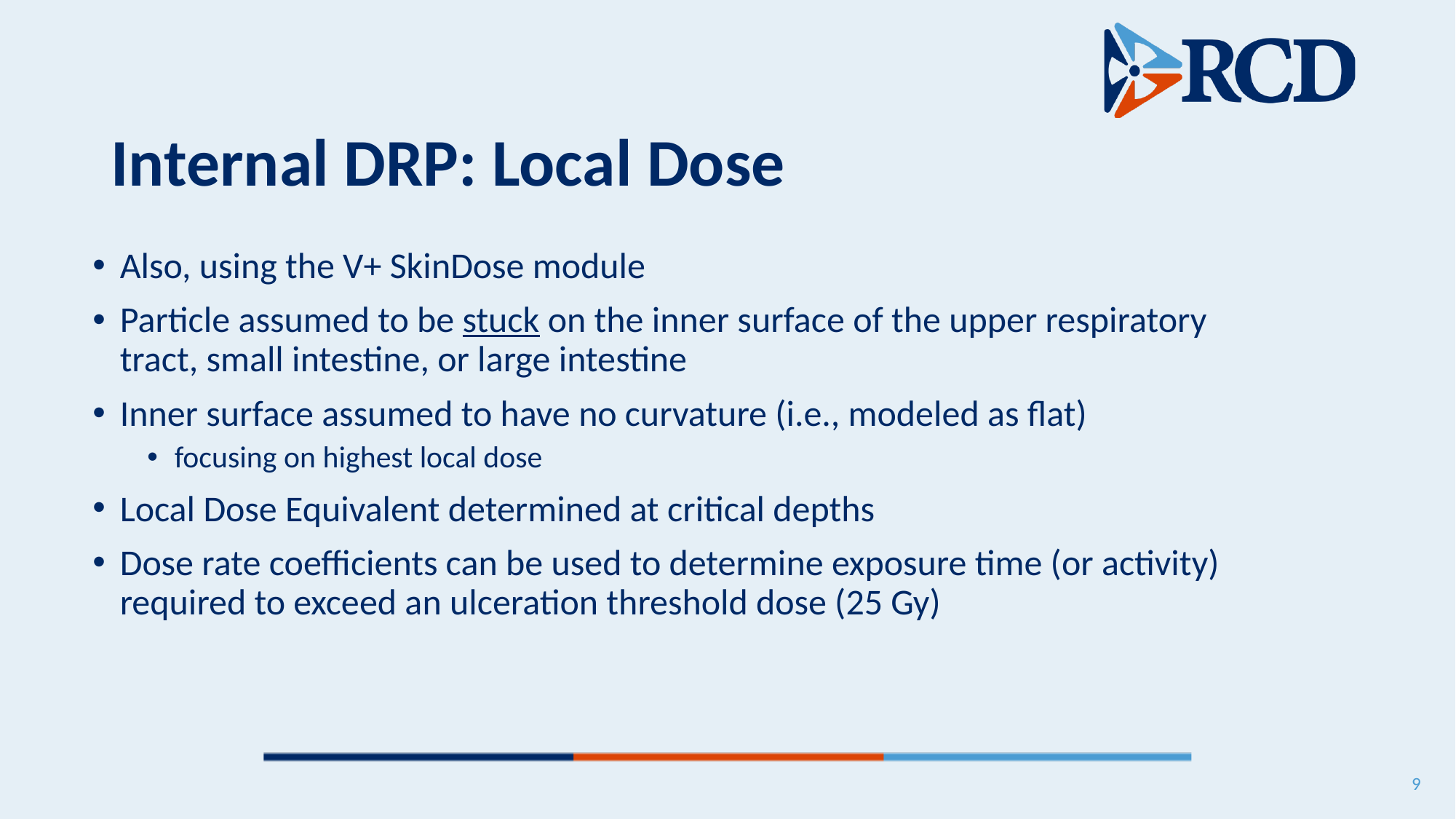

# Internal DRP: Local Dose
Also, using the V+ SkinDose module
Particle assumed to be stuck on the inner surface of the upper respiratory tract, small intestine, or large intestine
Inner surface assumed to have no curvature (i.e., modeled as flat)
focusing on highest local dose
Local Dose Equivalent determined at critical depths
Dose rate coefficients can be used to determine exposure time (or activity) required to exceed an ulceration threshold dose (25 Gy)
9